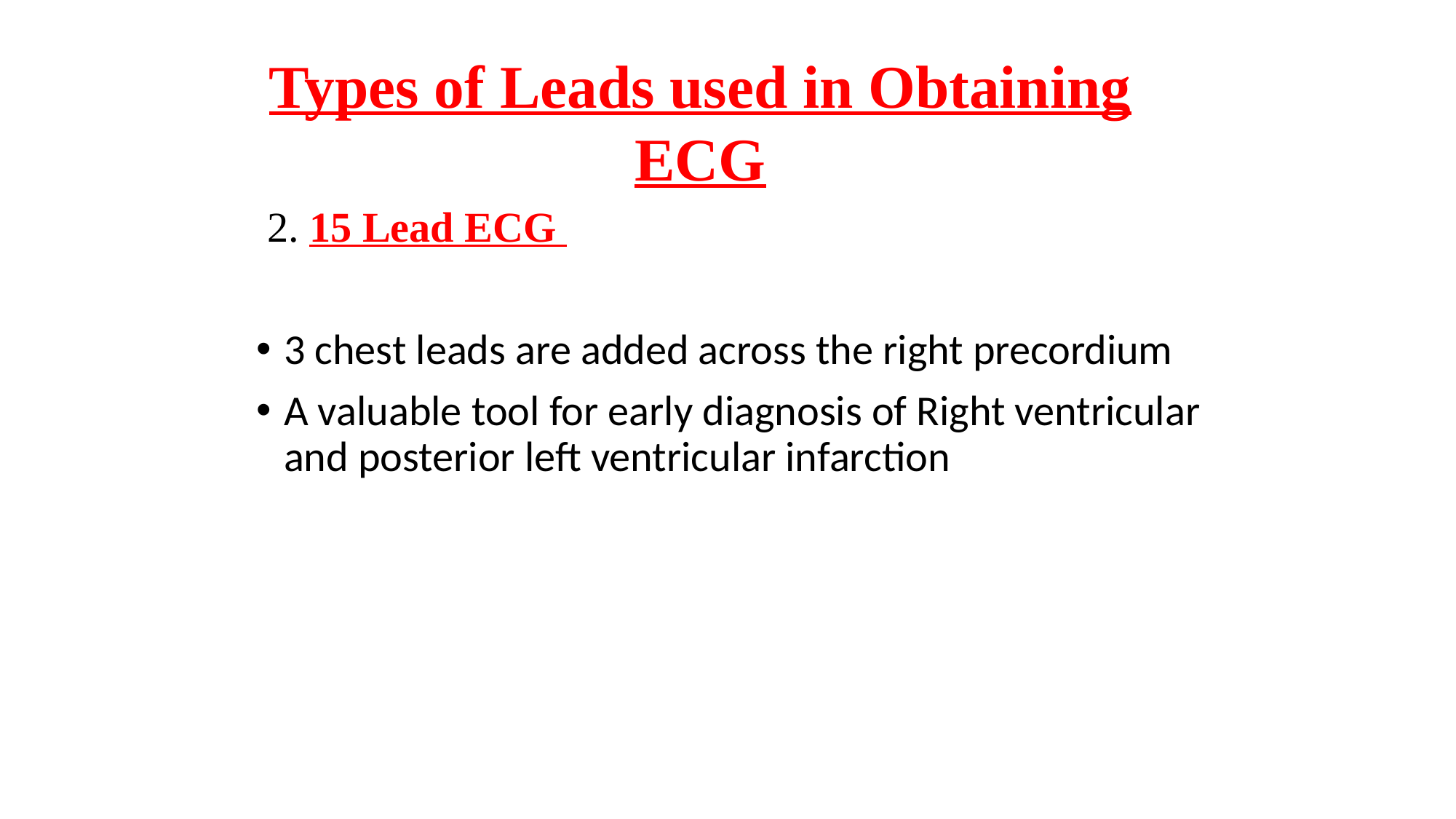

Types of Leads used in Obtaining ECG
 2. 15 Lead ECG

3 chest leads are added across the right precordium
A valuable tool for early diagnosis of Right ventricular and posterior left ventricular infarction